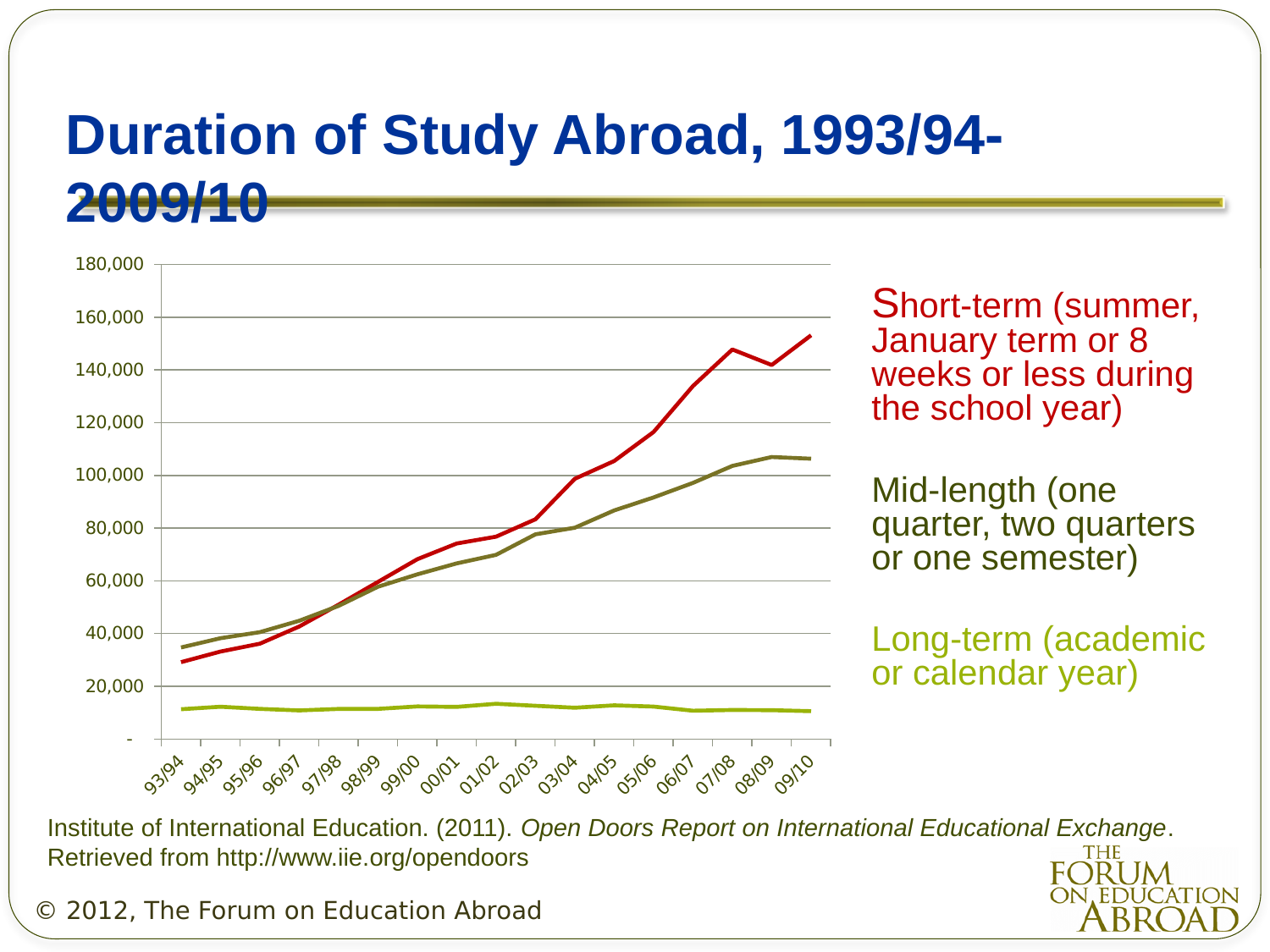

Duration of Study Abroad, 1993/94- 2009/10

### Chart

| Category |  |  |  |
|---|---|---|---|
| 93/94 | 29147.0 | 34717.0 | 11293.0 |
| 94/95 | 33171.0 | 38234.0 | 12238.0 |
| 95/96 | 36143.0 | 40515.0 | 11423.0 |
| 96/97 | 42663.0 | 44851.0 | 10840.0 |
| 97/98 | 50939.0 | 50484.0 | 11396.0 |
| 98/99 | 59564.0 | 57748.0 | 11420.0 |
| 99/00 | 68205.0 | 62462.0 | 12349.0 |
| 00/01 | 74155.0 | 66601.0 | 12179.0 |
|  01/02 | 76758.0 | 69840.0 | 13357.0 |
|  02/03 | 83370.0 | 77642.0 | 12593.0 |
|  03/04 | 98722.0 | 80163.0 | 11862.0 |
|  04/05 | 105464.0 | 86718.0 | 12771.0 |
|  05/06 | 116461.0 | 91649.0 | 12294.0 |
|  06/07 | 133901.0 | 97171.0 | 10719.0 |
|  07/08 | 147785.0 | 103617.0 | 11014.0 |
|  08/09 | 141878.0 | 106995.0 | 10934.0 |
|  09/10 | 153162.0 | 106347.0 | 10554.0 |
Short-term (summer, January term or 8 weeks or less during the school year)

Mid-length (one quarter, two quarters or one semester)

Long-term (academic or calendar year)
Institute of International Education. (2011). Open Doors Report on International Educational Exchange. Retrieved from http://www.iie.org/opendoors